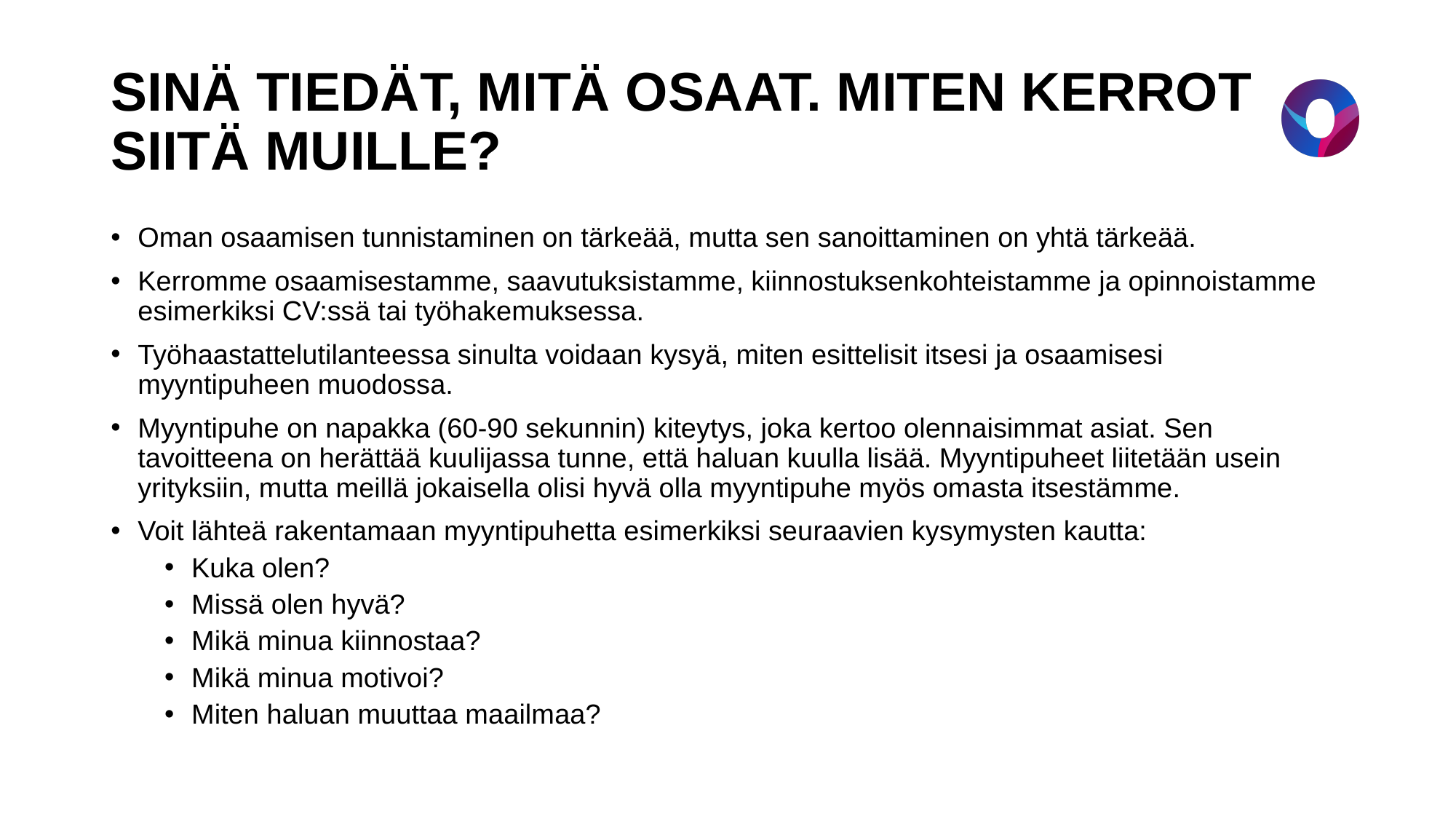

# SINÄ TIEDÄT, MITÄ OSAAT. MITEN KERROT SIITÄ MUILLE?
Oman osaamisen tunnistaminen on tärkeää, mutta sen sanoittaminen on yhtä tärkeää.
Kerromme osaamisestamme, saavutuksistamme, kiinnostuksenkohteistamme ja opinnoistamme esimerkiksi CV:ssä tai työhakemuksessa.
Työhaastattelutilanteessa sinulta voidaan kysyä, miten esittelisit itsesi ja osaamisesi myyntipuheen muodossa.
Myyntipuhe on napakka (60-90 sekunnin) kiteytys, joka kertoo olennaisimmat asiat. Sen tavoitteena on herättää kuulijassa tunne, että haluan kuulla lisää. Myyntipuheet liitetään usein yrityksiin, mutta meillä jokaisella olisi hyvä olla myyntipuhe myös omasta itsestämme.
Voit lähteä rakentamaan myyntipuhetta esimerkiksi seuraavien kysymysten kautta:
Kuka olen?
Missä olen hyvä?
Mikä minua kiinnostaa?
Mikä minua motivoi?
Miten haluan muuttaa maailmaa?
23.3.2023